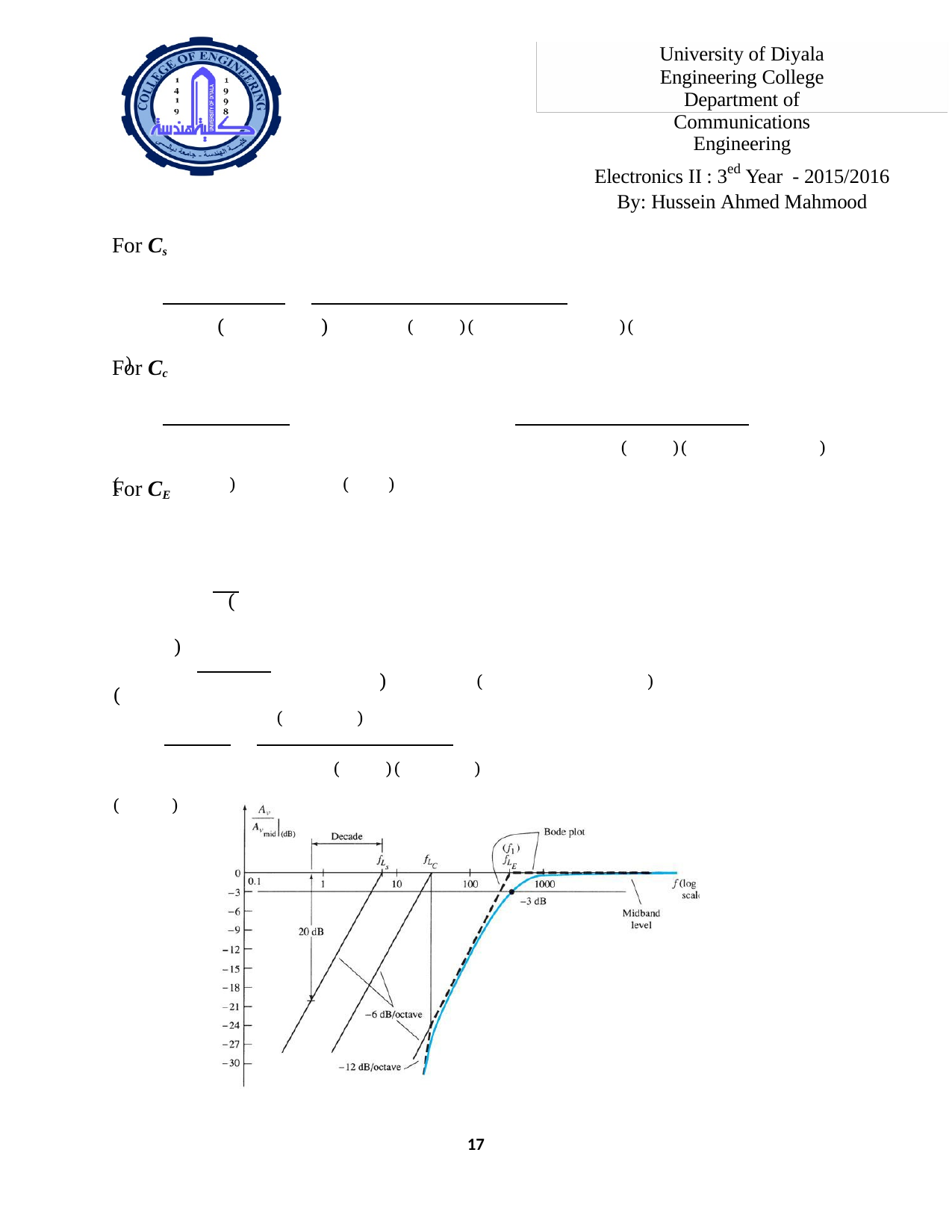

University of Diyala Engineering College
Department of Communications Engineering
Electronics II : 3ed Year  - 2015/2016 By: Hussein Ahmed Mahmood
For Cs

         (        )      (    )(            )(    )

For Cc

                       (    )(           )(   )

         (         )

For CE

           (            )

       (
         )       (              )       (      )

                  (    )(      )(    )

17